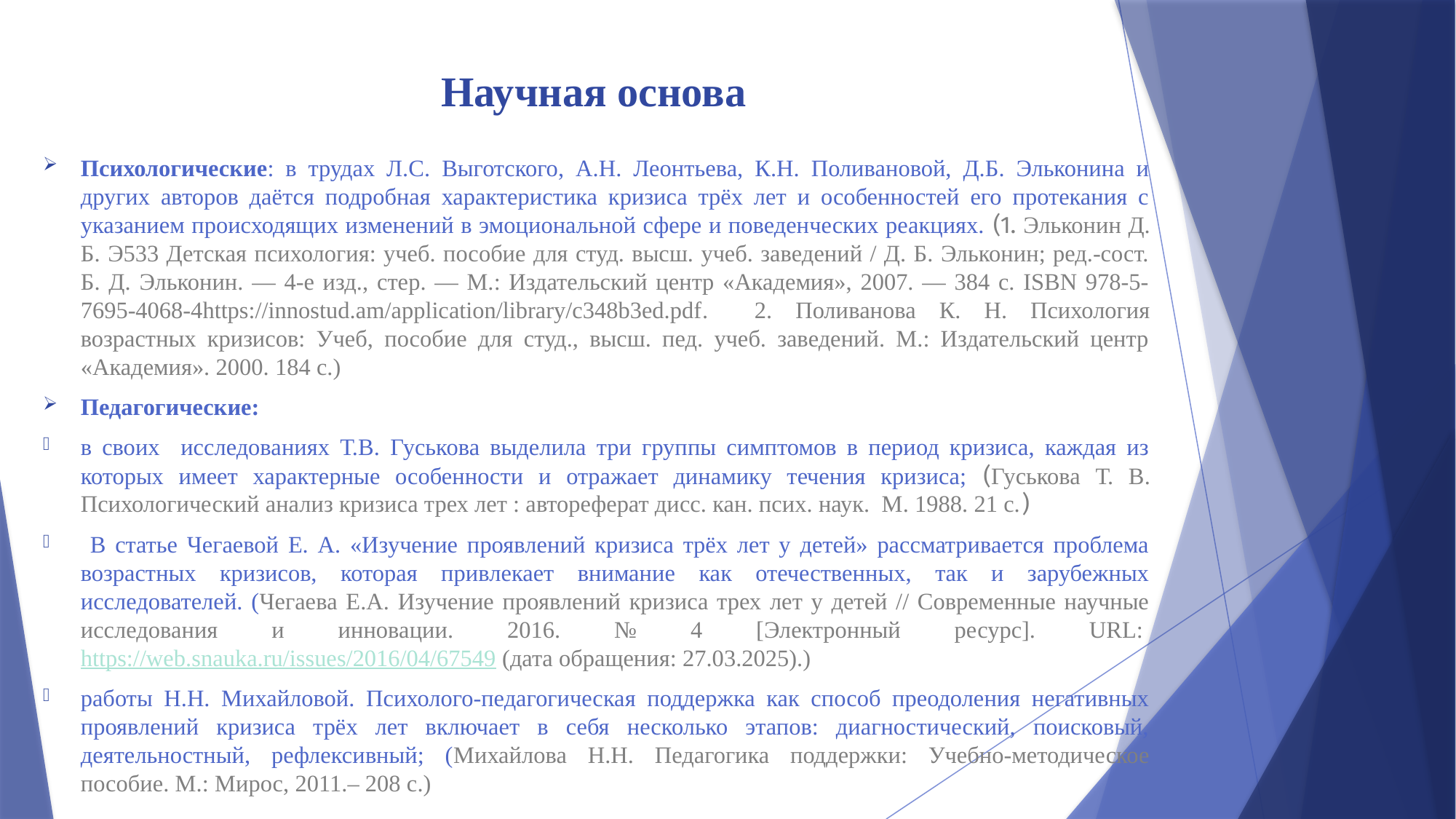

# Научная основа
Психологические: в трудах Л.С. Выготского, А.Н. Леонтьева, К.Н. Поливановой, Д.Б. Эльконина и других авторов даётся подробная характеристика кризиса трёх лет и особенностей его протекания с указанием происходящих изменений в эмоциональной сфере и поведенческих реакциях. (1. Эльконин Д. Б. Э533 Детская психология: учеб. пособие для студ. высш. учеб. заведений / Д. Б. Эльконин; ред.-сост. Б. Д. Эльконин. — 4-е изд., стер. — М.: Издательский центр «Академия», 2007. — 384 с. ISBN 978-5-7695-4068-4https://innostud.am/application/library/c348b3ed.pdf.  2. Поливанова К. Н. Психология возрастных кризисов: Учеб, пособие для студ., высш. пед. учеб. заведений. М.: Издательский центр «Академия». 2000. 184 с.)
Педагогические:
в своих  исследованиях Т.В. Гуськова выделила три группы симптомов в период кризиса, каждая из которых имеет характерные особенности и отражает динамику течения кризиса; (Гуськова Т. В. Психологический анализ кризиса трех лет : автореферат дисс. кан. псих. наук.  М. 1988. 21 с.)
 В статье Чегаевой Е. А. «Изучение проявлений кризиса трёх лет у детей» рассматривается проблема возрастных кризисов, которая привлекает внимание как отечественных, так и зарубежных исследователей. (Чегаева Е.А. Изучение проявлений кризиса трех лет у детей // Современные научные исследования и инновации. 2016. № 4 [Электронный ресурс]. URL: https://web.snauka.ru/issues/2016/04/67549 (дата обращения: 27.03.2025).)
работы Н.Н. Михайловой. Психолого-педагогическая поддержка как способ преодоления негативных проявлений кризиса трёх лет включает в себя несколько этапов: диагностический, поисковый, деятельностный, рефлексивный; (Михайлова Н.Н. Педагогика поддержки: Учебно-методическое пособие. М.: Мирос, 2011.– 208 с.)